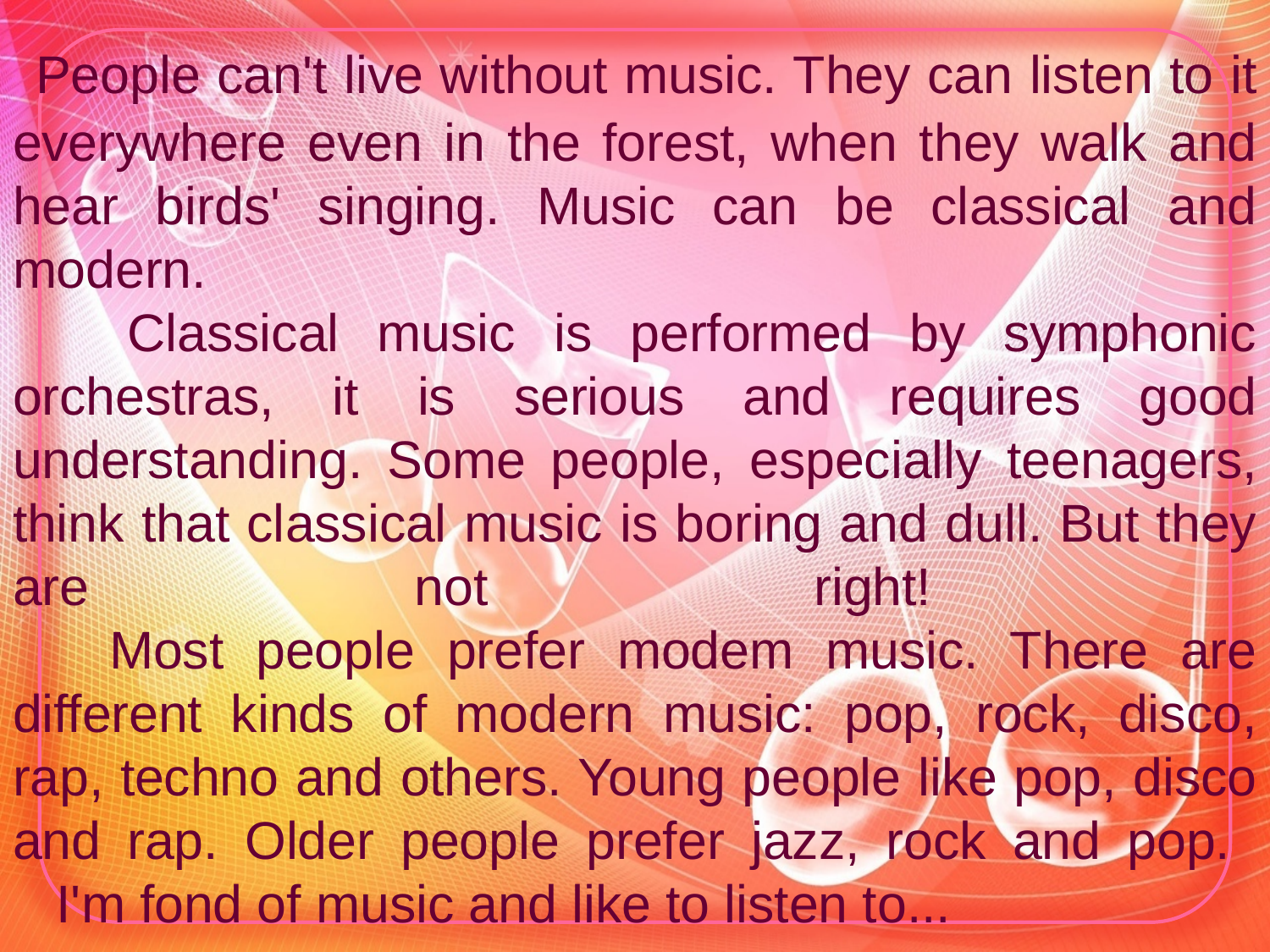

# People can't live without music. They can listen to it everywhere even in the forest, when they walk and hear birds' singing. Music can be classical and modern. Classical music is performed by symphonic orchestras, it is serious and requires good understanding. Some people, especially teenagers, think that classical music is boring and dull. But they are not right! Most people prefer modem music. There are different kinds of modern music: pop, rock, disco, rap, techno and others. Young people like pop, disco and rap. Older people prefer jazz, rock and pop. I'm fond of music and like to listen to...